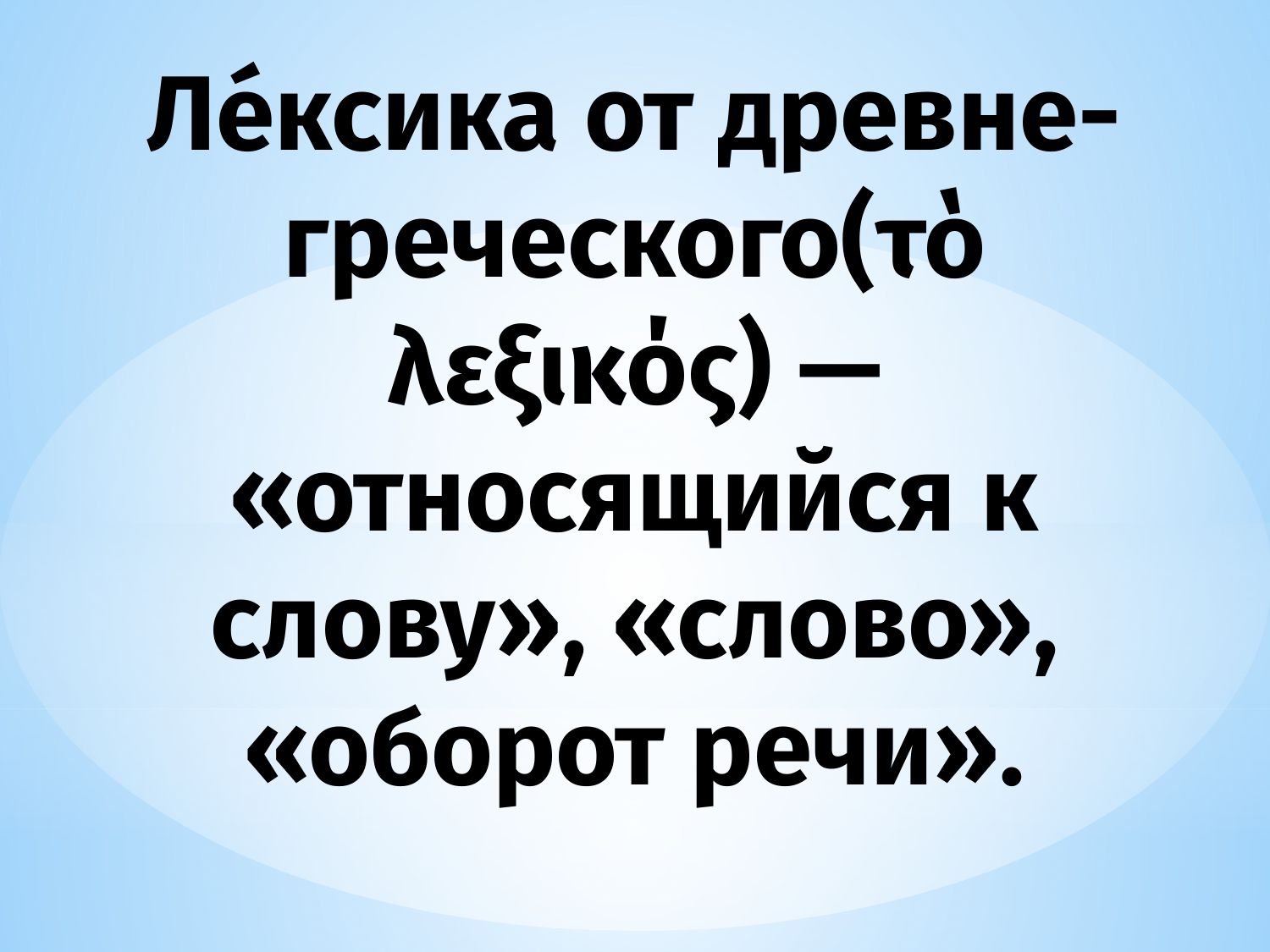

# Ле́ксика от древне-греческого(τὸ λεξικός) — «относящийся к слову», «слово», «оборот речи».